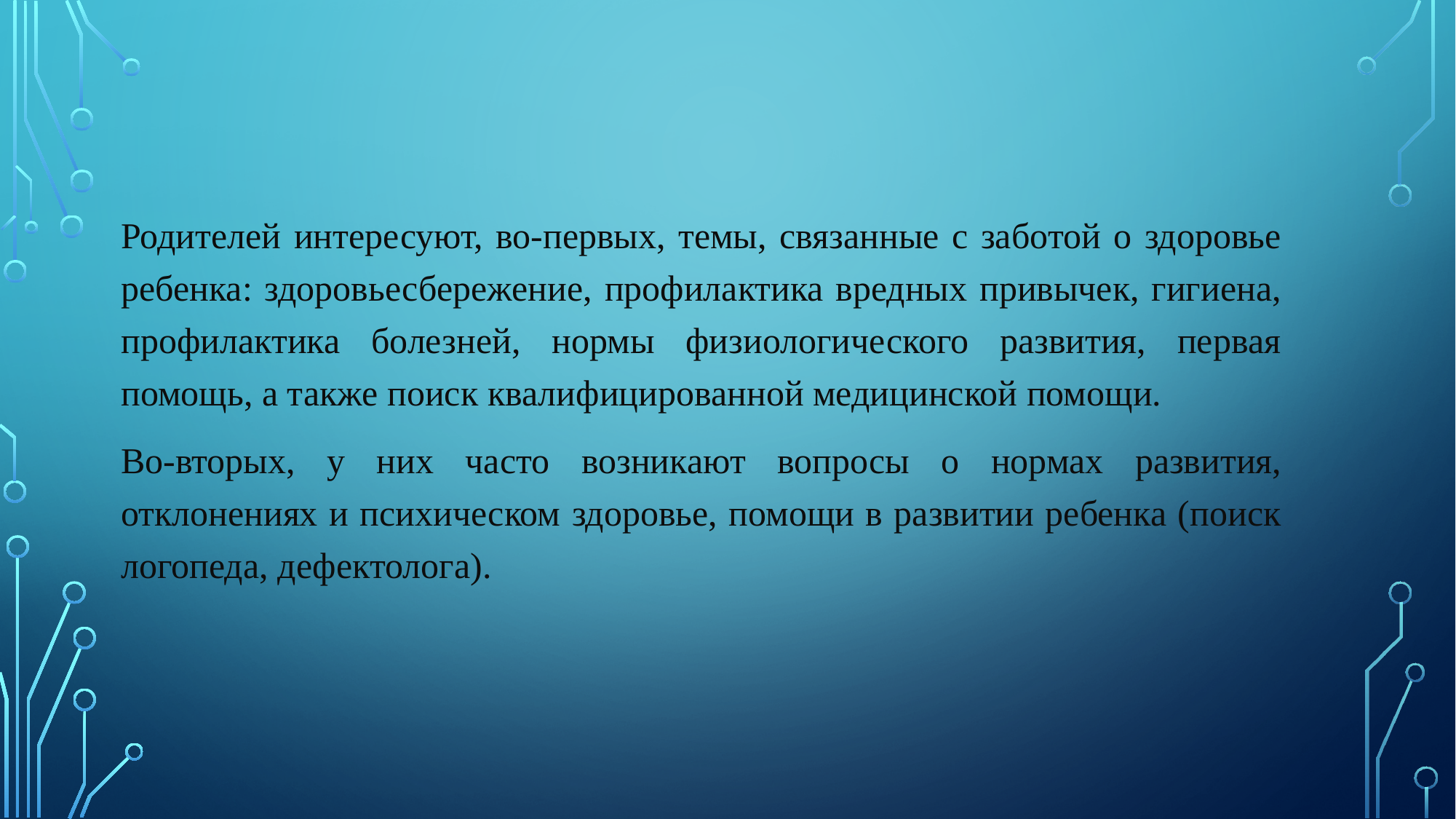

#
Родителей интересуют, во-первых, темы, связанные с заботой о здоровье ребенка: здоровьесбережение, профилактика вредных привычек, гигиена, профилактика болезней, нормы физиологического развития, первая помощь, а также поиск квалифицированной медицинской помощи.
Во-вторых, у них часто возникают вопросы о нормах развития, отклонениях и психическом здоровье, помощи в развитии ребенка (поиск логопеда, дефектолога).